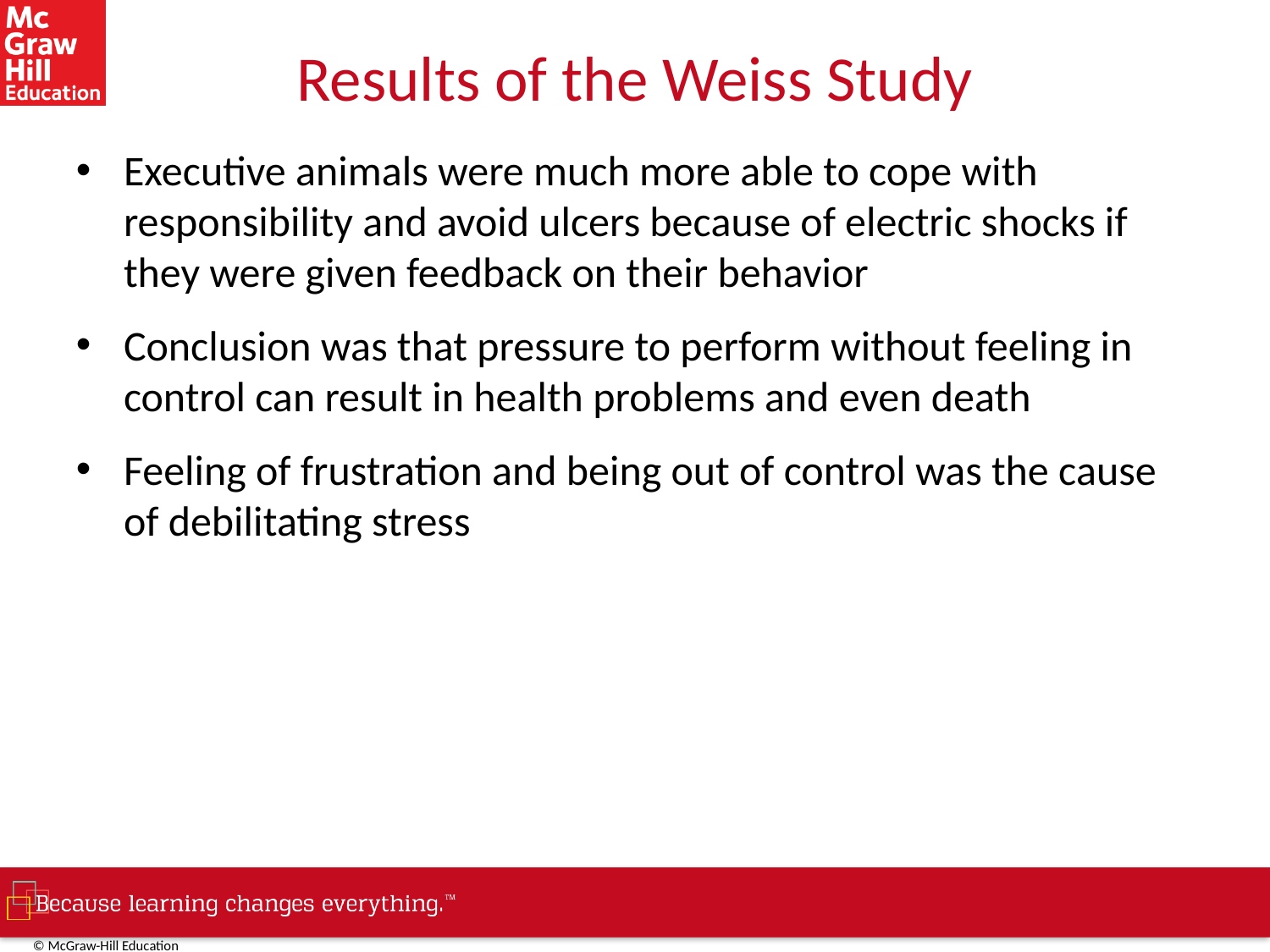

# Results of the Weiss Study
Executive animals were much more able to cope with responsibility and avoid ulcers because of electric shocks if they were given feedback on their behavior
Conclusion was that pressure to perform without feeling in control can result in health problems and even death
Feeling of frustration and being out of control was the cause of debilitating stress